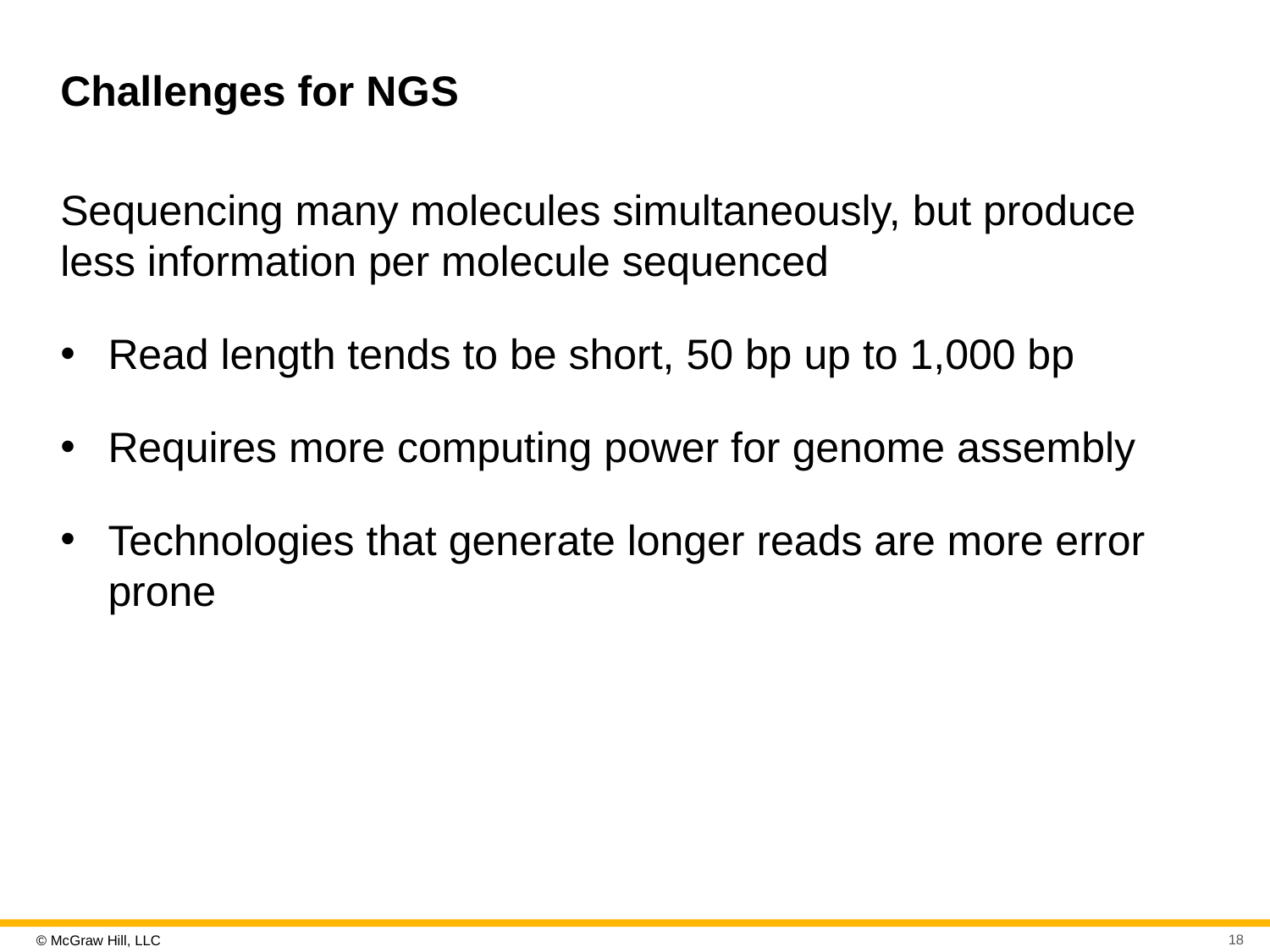

# Challenges for N G S
Sequencing many molecules simultaneously, but produce less information per molecule sequenced
Read length tends to be short, 50 bp up to 1,000 bp
Requires more computing power for genome assembly
Technologies that generate longer reads are more error prone
18